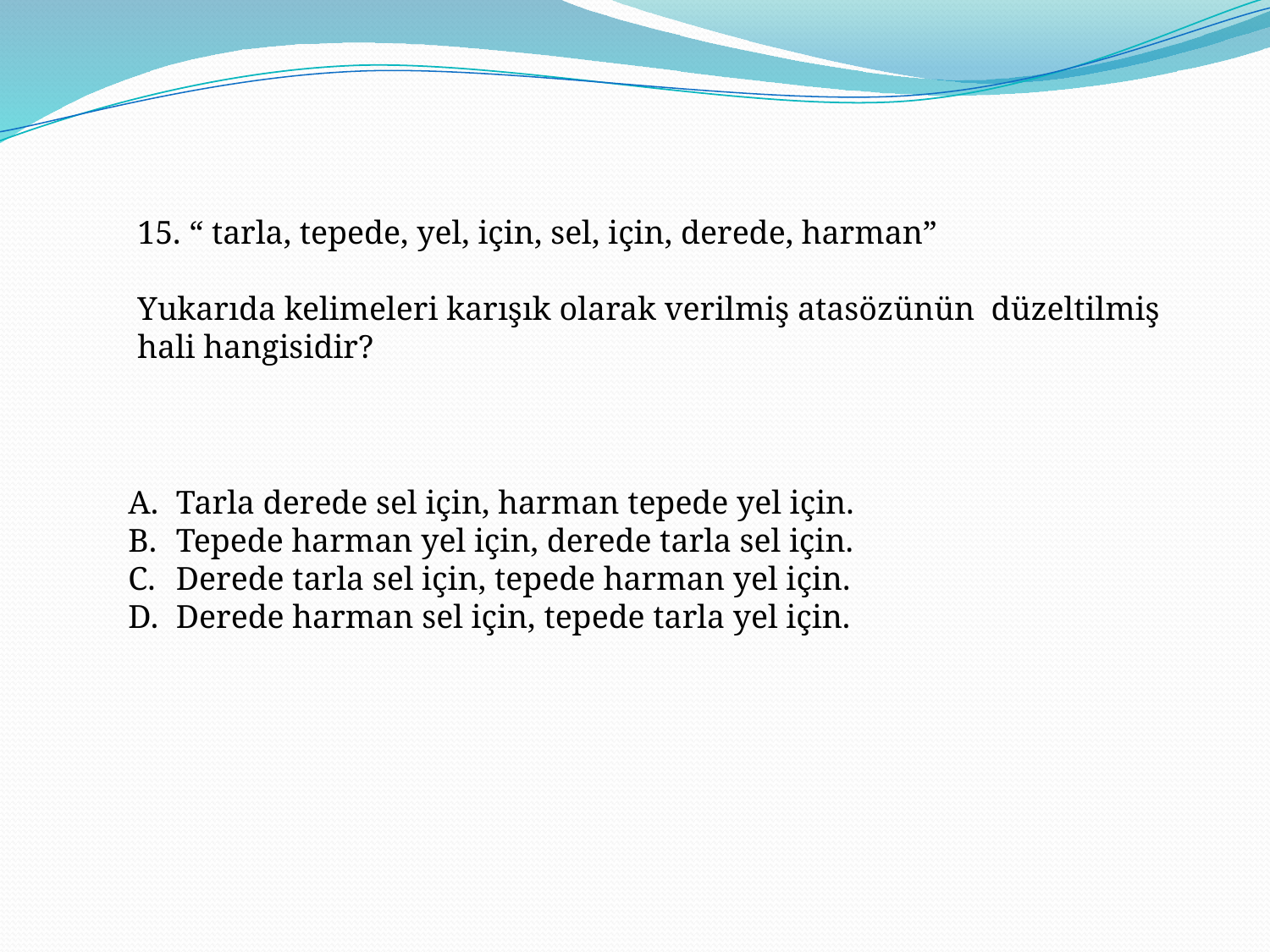

15. “ tarla, tepede, yel, için, sel, için, derede, harman”

Yukarıda kelimeleri karışık olarak verilmiş atasözünün  düzeltilmiş hali hangisidir?

Tarla derede sel için, harman tepede yel için.
Tepede harman yel için, derede tarla sel için.
Derede tarla sel için, tepede harman yel için.
Derede harman sel için, tepede tarla yel için.